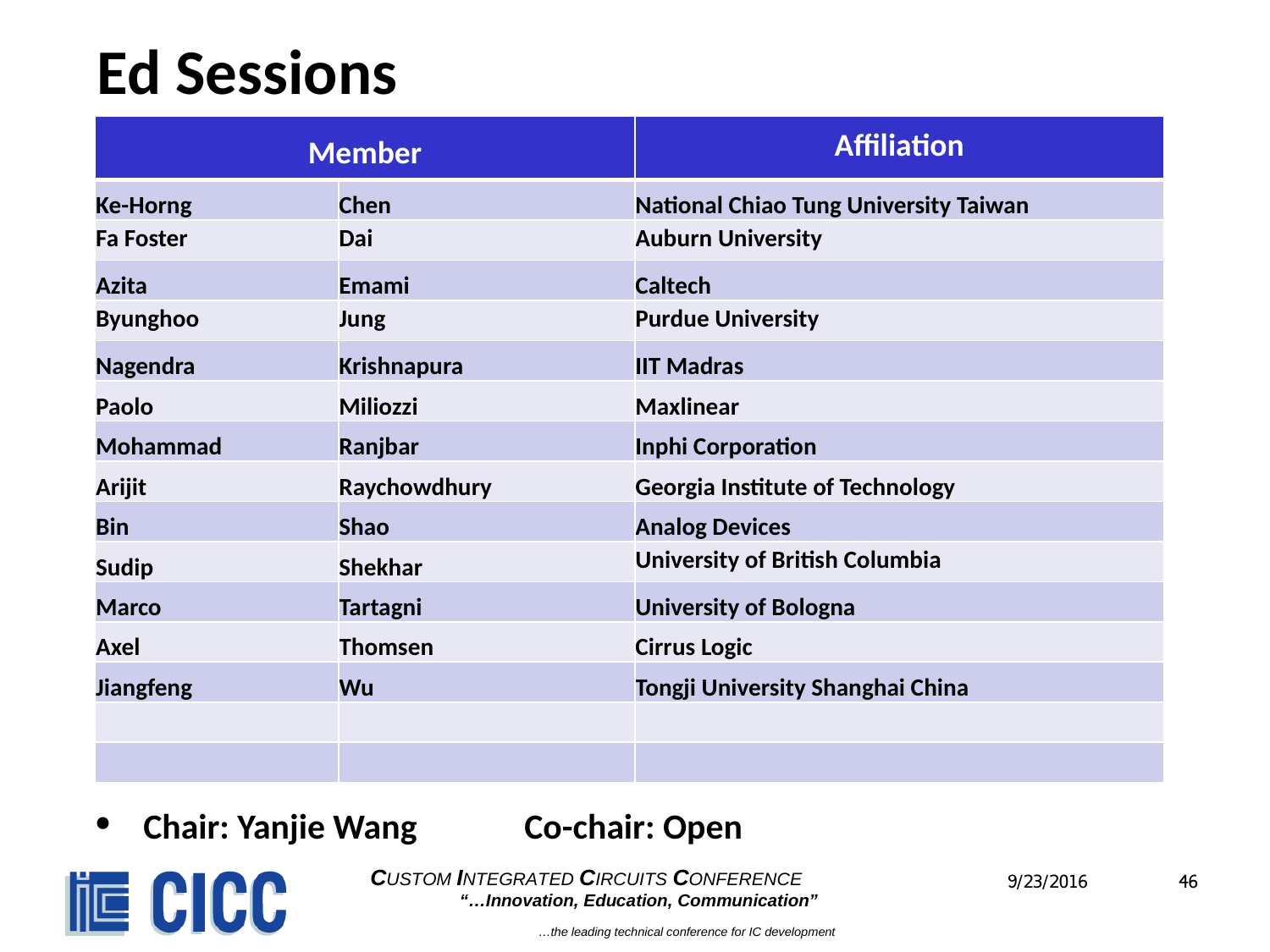

# Ed Sessions
| Member |  | Affiliation |
| --- | --- | --- |
| Ke-Horng | Chen | National Chiao Tung University Taiwan |
| Fa Foster | Dai | Auburn University |
| Azita | Emami | Caltech |
| Byunghoo | Jung | Purdue University |
| Nagendra | Krishnapura | IIT Madras |
| Paolo | Miliozzi | Maxlinear |
| Mohammad | Ranjbar | Inphi Corporation |
| Arijit | Raychowdhury | Georgia Institute of Technology |
| Bin | Shao | Analog Devices |
| Sudip | Shekhar | University of British Columbia |
| Marco | Tartagni | University of Bologna |
| Axel | Thomsen | Cirrus Logic |
| Jiangfeng | Wu | Tongji University Shanghai China |
|  |  |  |
|  |  |  |
Chair: Yanjie Wang	Co-chair: Open